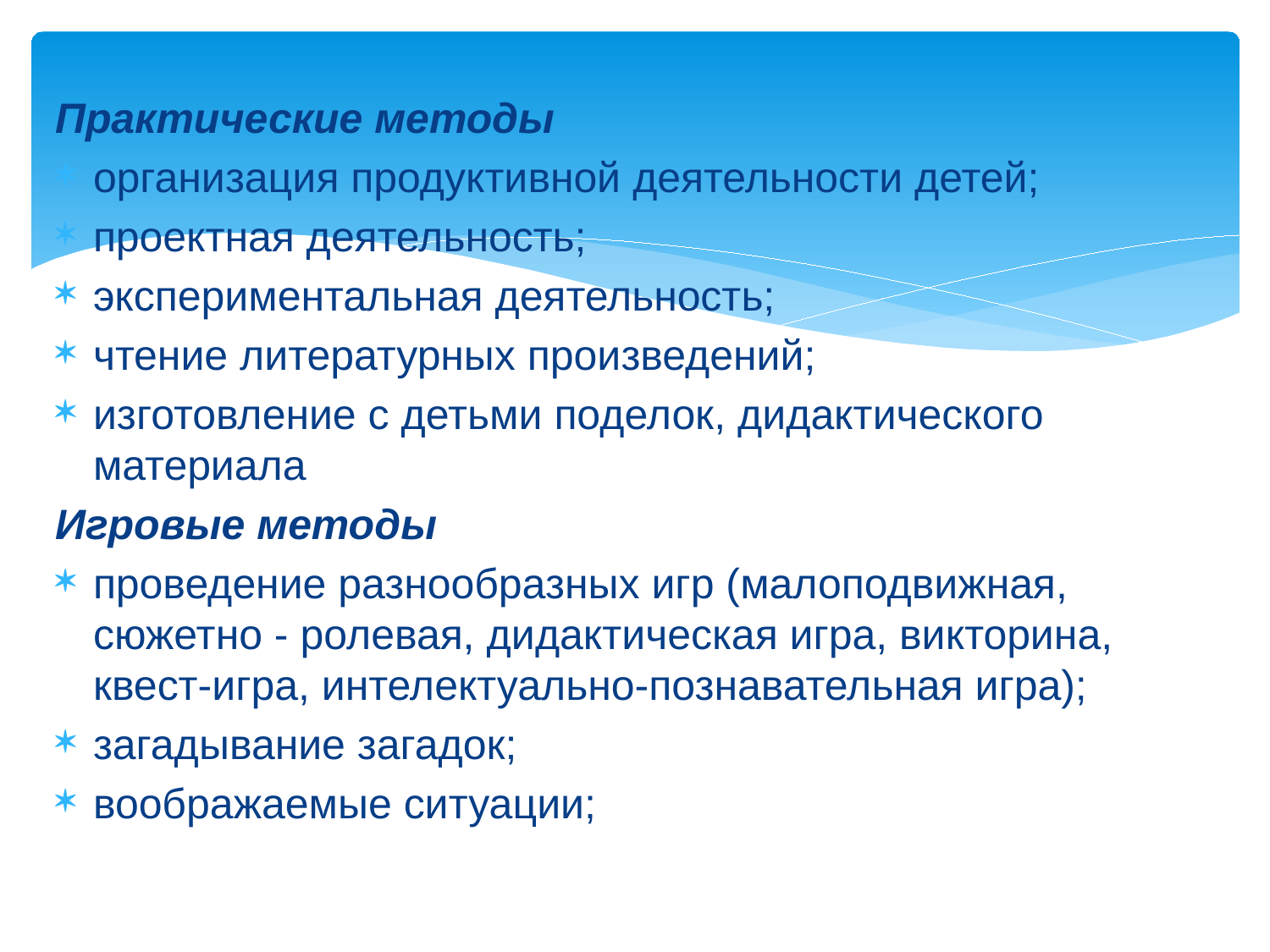

#
Практические методы
организация продуктивной деятельности детей;
проектная деятельность;
экспериментальная деятельность;
чтение литературных произведений;
изготовление с детьми поделок, дидактического материала
Игровые методы
проведение разнообразных игр (малоподвижная, сюжетно - ролевая, дидактическая игра, викторина, квест-игра, интелектуально-познавательная игра);
загадывание загадок;
воображаемые ситуации;